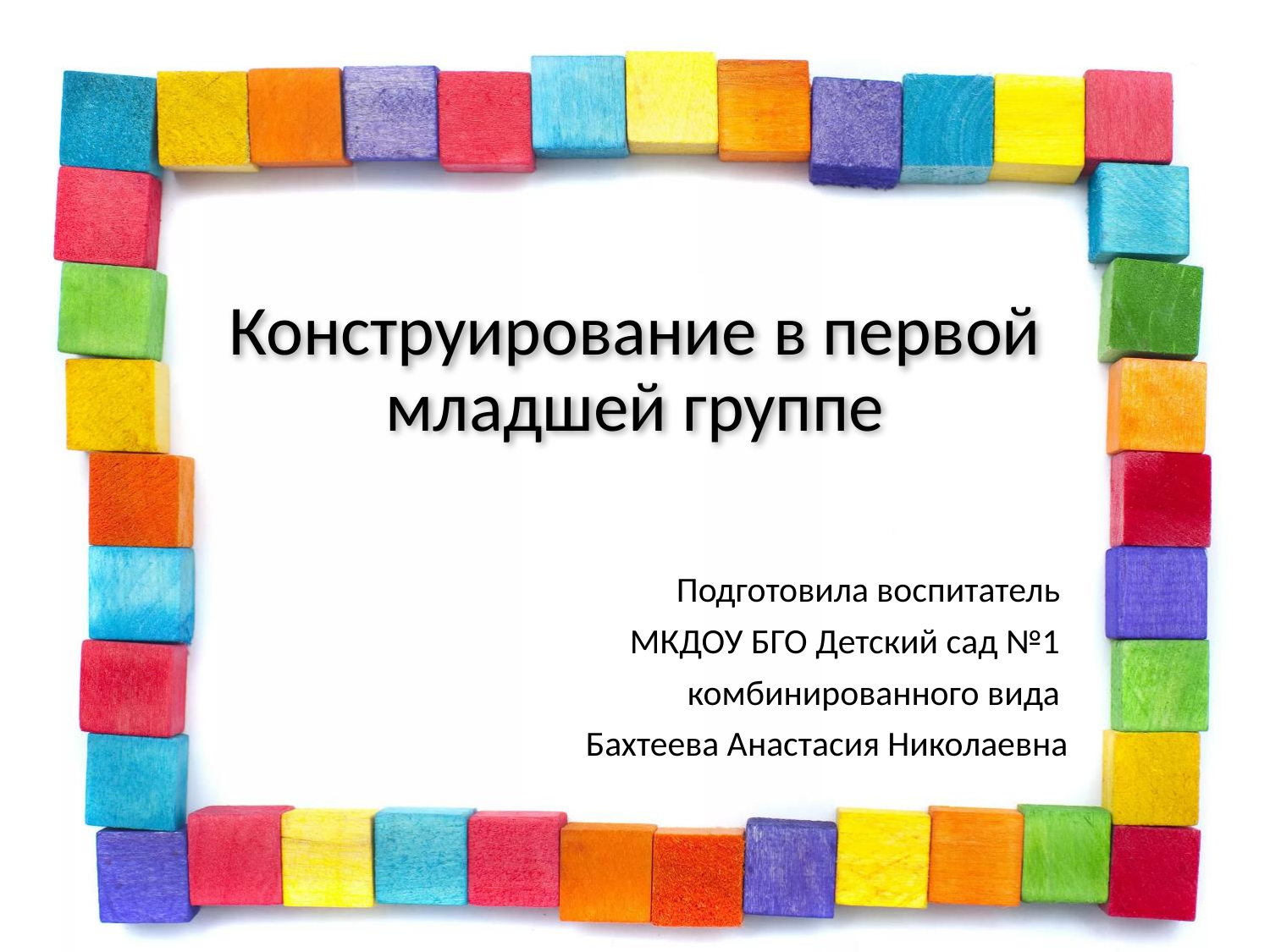

# Конструирование в первой младшей группе
Подготовила воспитатель
МКДОУ БГО Детский сад №1
комбинированного вида
Бахтеева Анастасия Николаевна